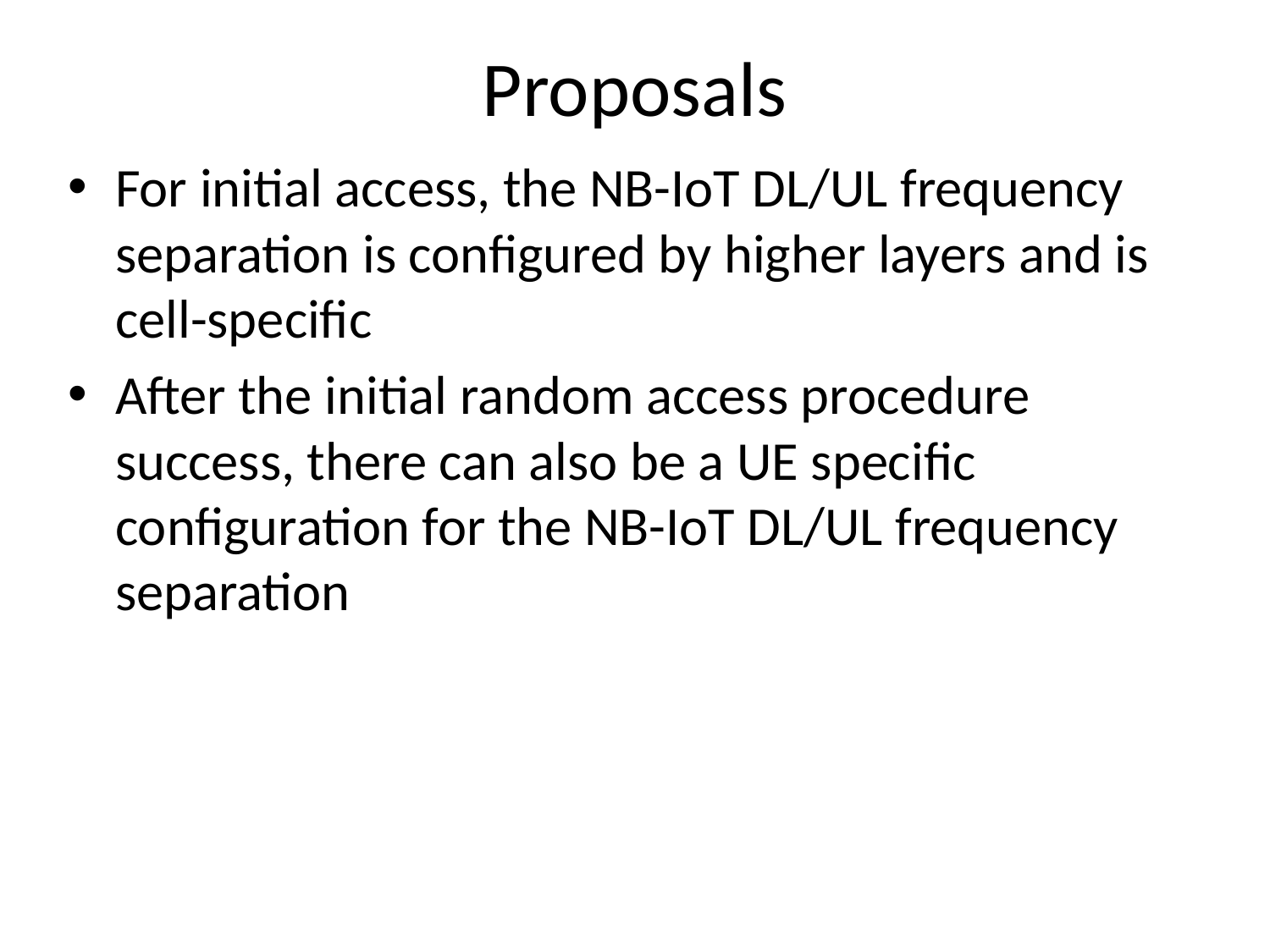

# Proposals
For initial access, the NB-IoT DL/UL frequency separation is configured by higher layers and is cell-specific
After the initial random access procedure success, there can also be a UE specific configuration for the NB-IoT DL/UL frequency separation